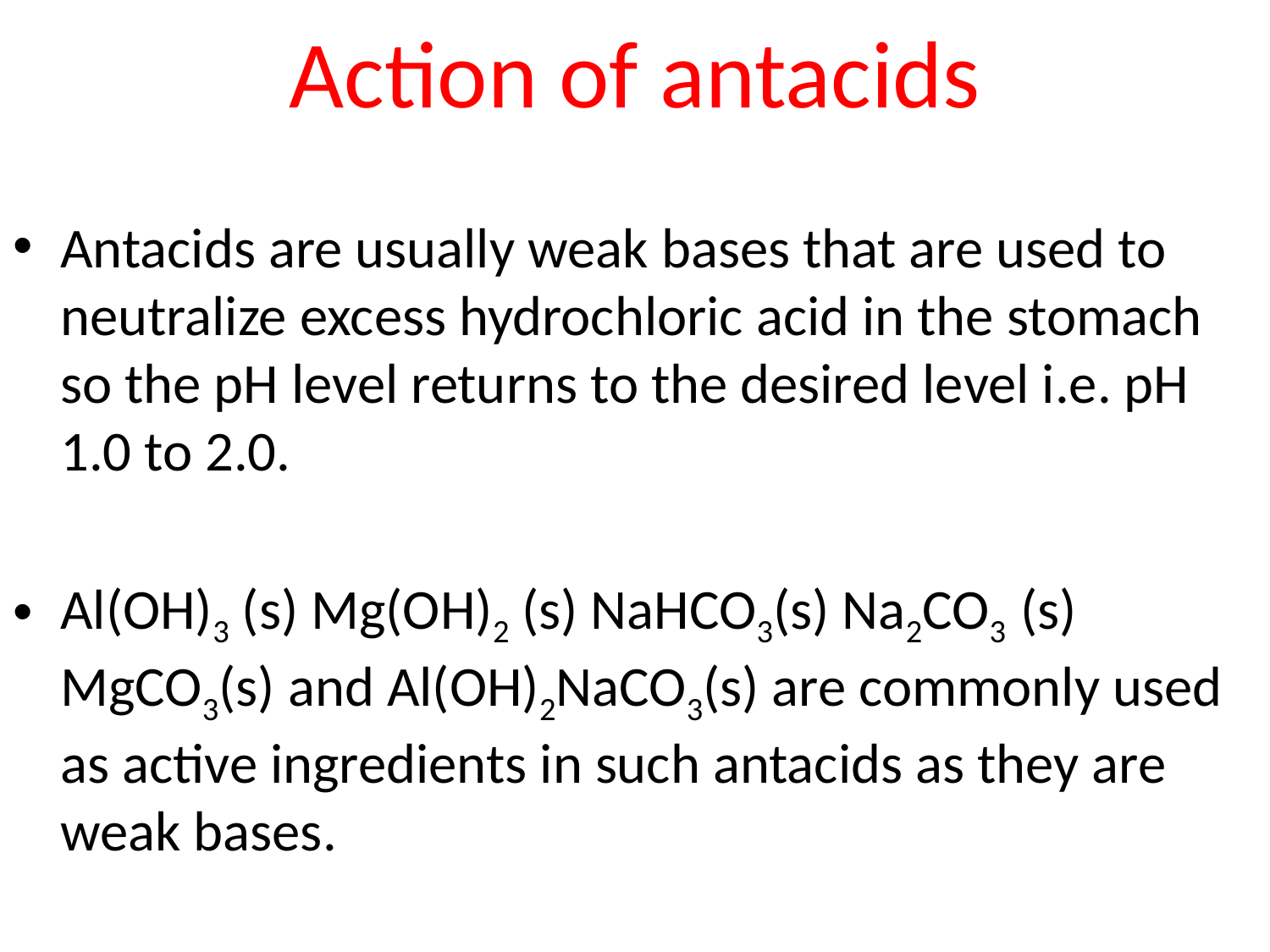

# Action of antacids
Antacids are usually weak bases that are used to neutralize excess hydrochloric acid in the stomach so the pH level returns to the desired level i.e. pH 1.0 to 2.0.

Al(OH)3 (s) Mg(OH)2 (s) NaHCO3(s) Na2CO3  (s) MgCO3(s) and Al(OH)2NaCO3(s) are commonly used as active ingredients in such antacids as they are weak bases.